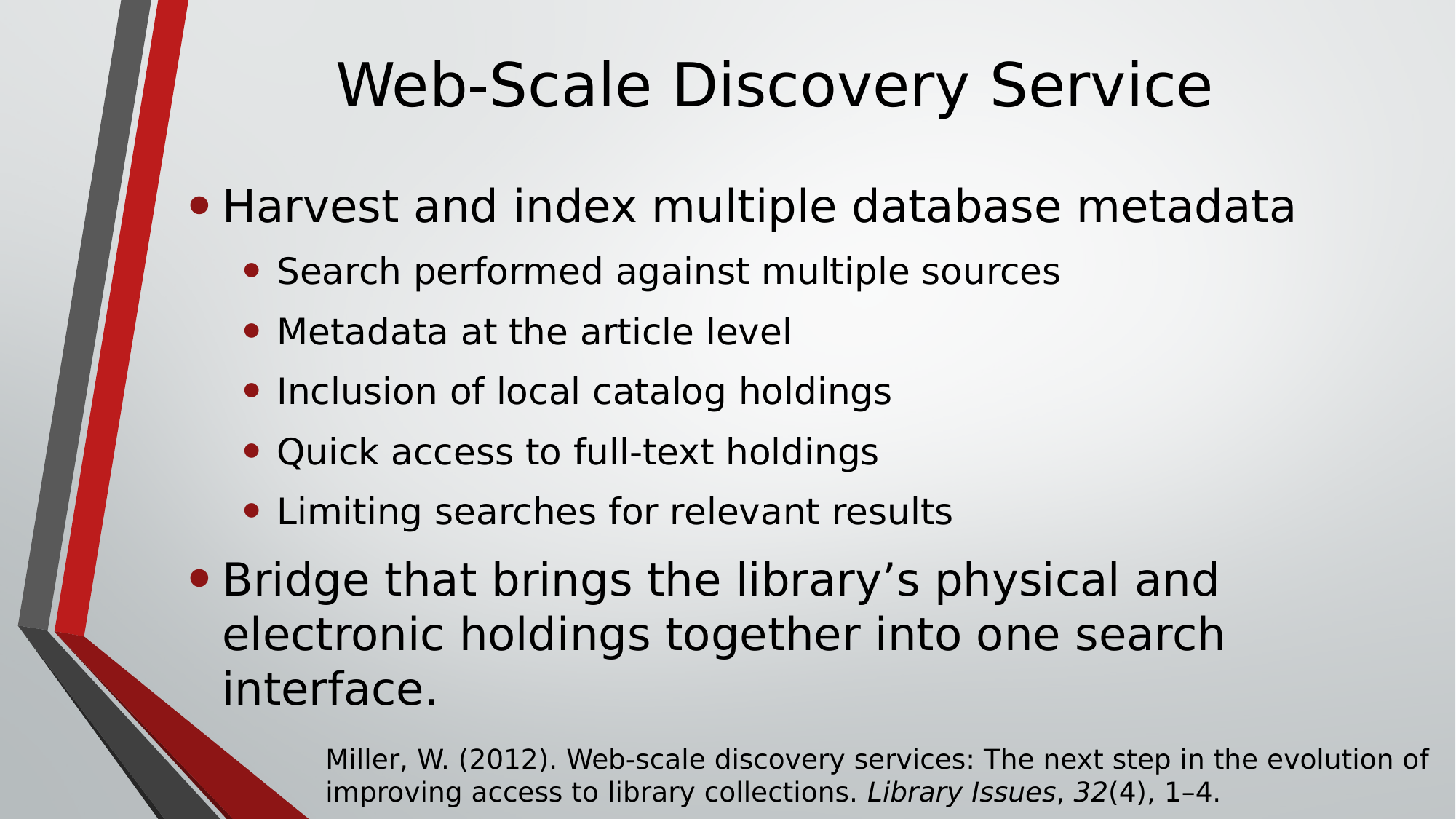

# Web-Scale Discovery Service
Harvest and index multiple database metadata
Search performed against multiple sources
Metadata at the article level
Inclusion of local catalog holdings
Quick access to full-text holdings
Limiting searches for relevant results
Bridge that brings the library’s physical and electronic holdings together into one search interface.
Miller, W. (2012). Web-scale discovery services: The next step in the evolution of improving access to library collections. Library Issues, 32(4), 1–4.